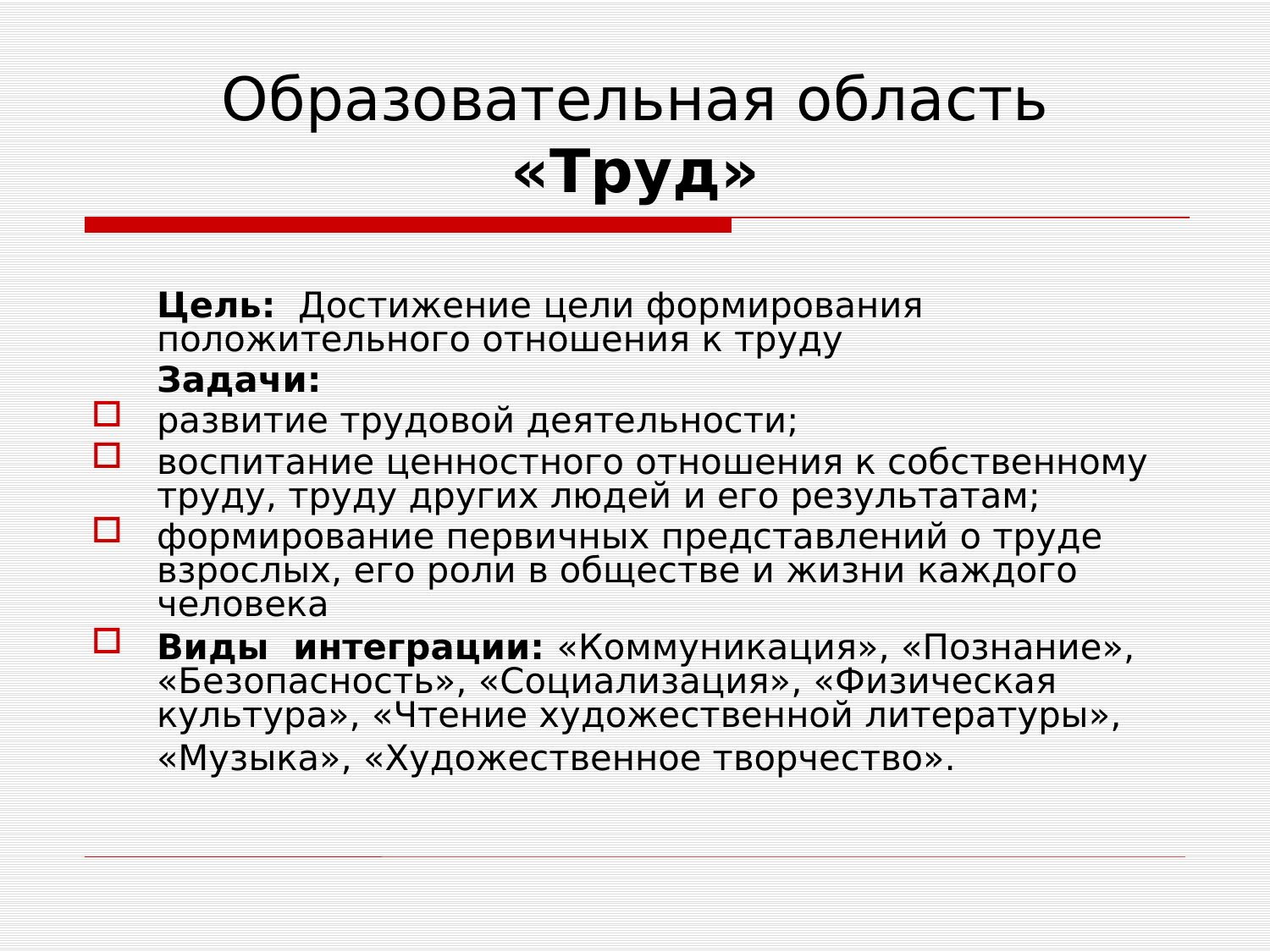

# Образовательная область «Труд»

	Цель:  Достижение цели формирования положительного отношения к труду
	Задачи:
развитие трудовой деятельности;
воспитание ценностного отношения к собственному труду, труду других людей и его результатам;
формирование первичных представлений о труде взрослых, его роли в обществе и жизни каждого человека
Виды  интеграции: «Коммуникация», «Познание», «Безопасность», «Социализация», «Физическая культура», «Чтение художественной литературы», «Музыка», «Художественное творчество».